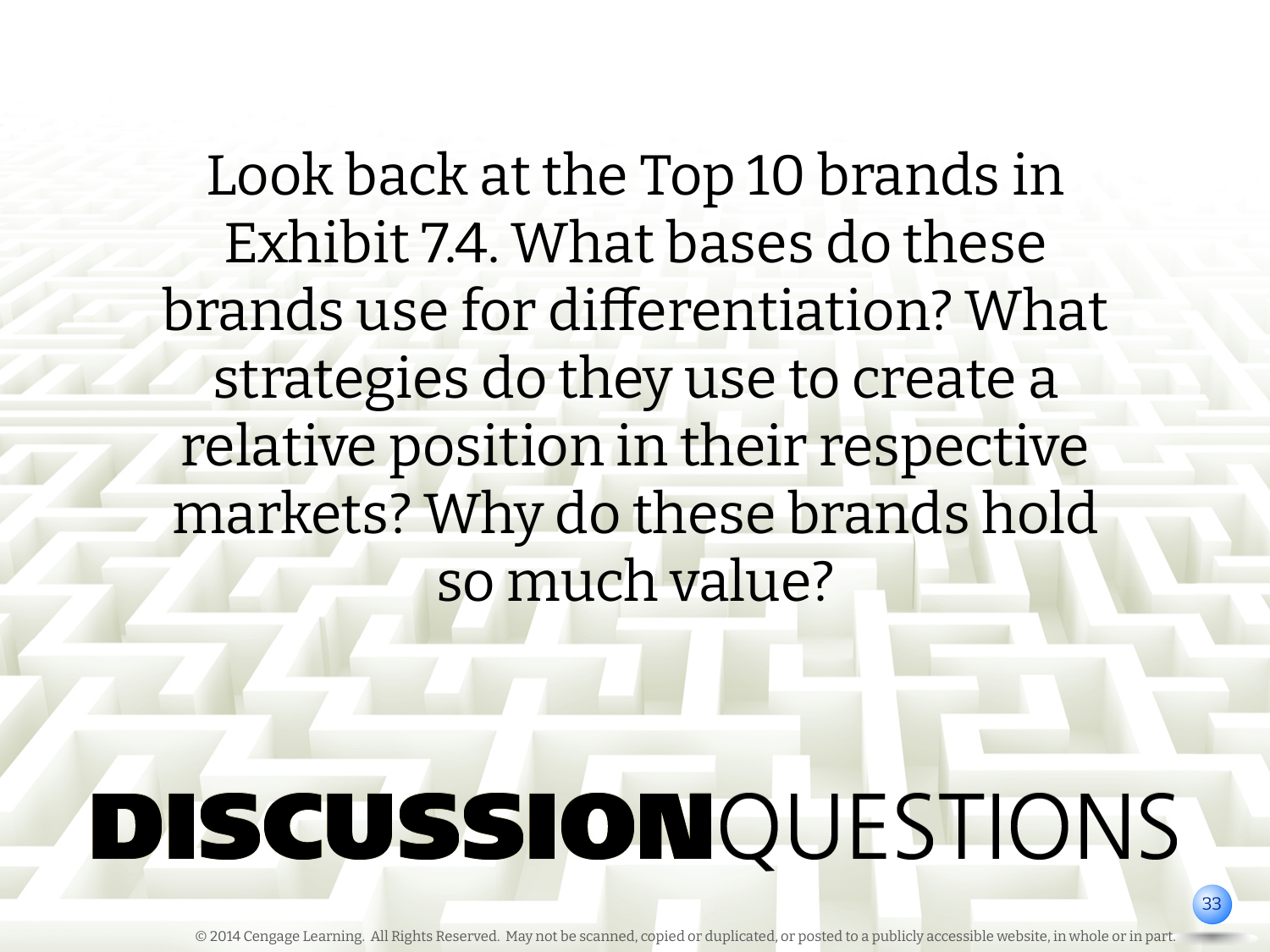

Look back at the Top 10 brands in Exhibit 7.4. What bases do these brands use for differentiation? What strategies do they use to create a relative position in their respective markets? Why do these brands hold so much value?
33